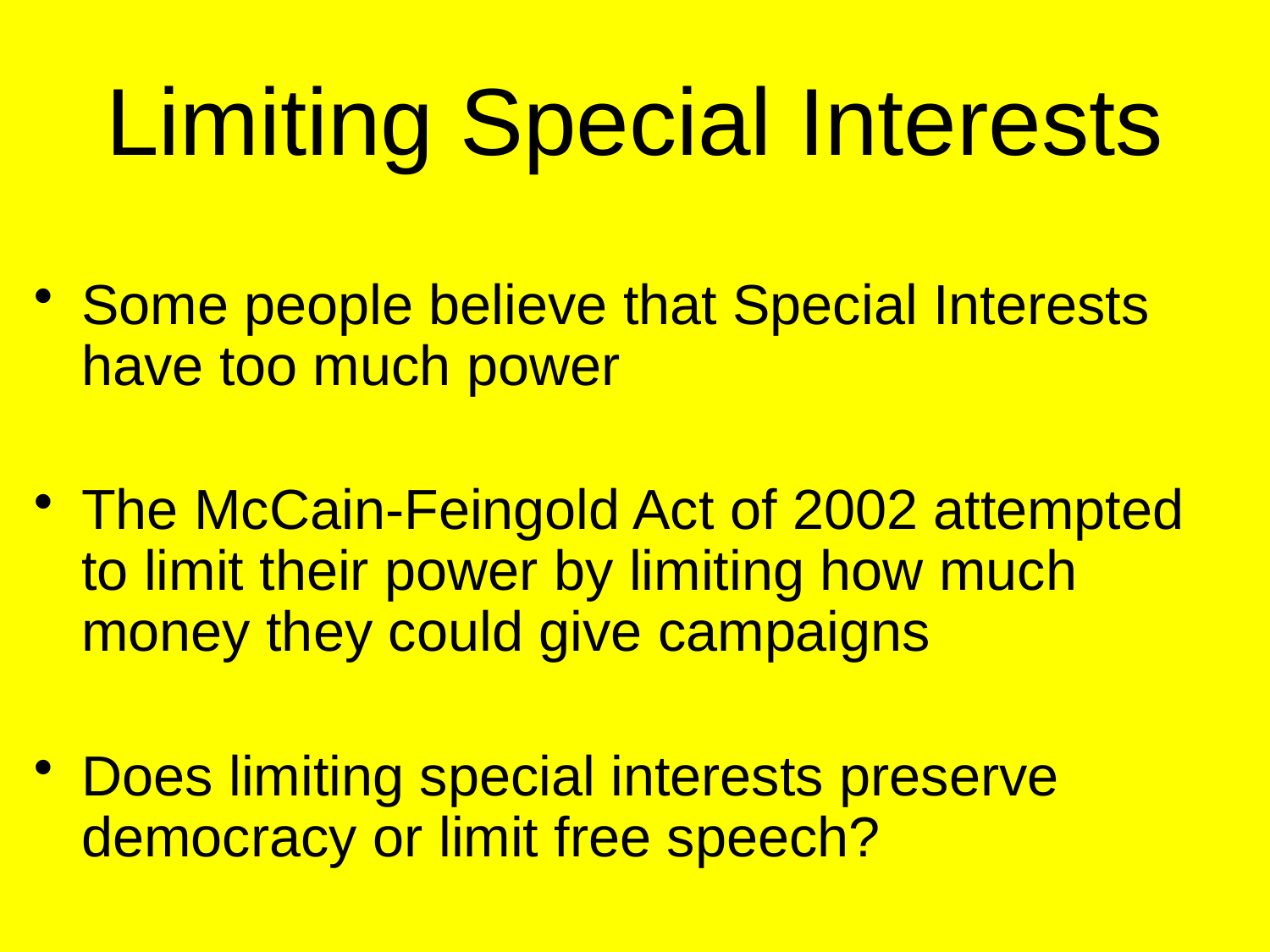

# Limiting Special Interests

Some people believe that Special Interests have too much power

The McCain-Feingold Act of 2002 attempted to limit their power by limiting how much money they could give campaigns

Does limiting special interests preserve democracy or limit free speech?